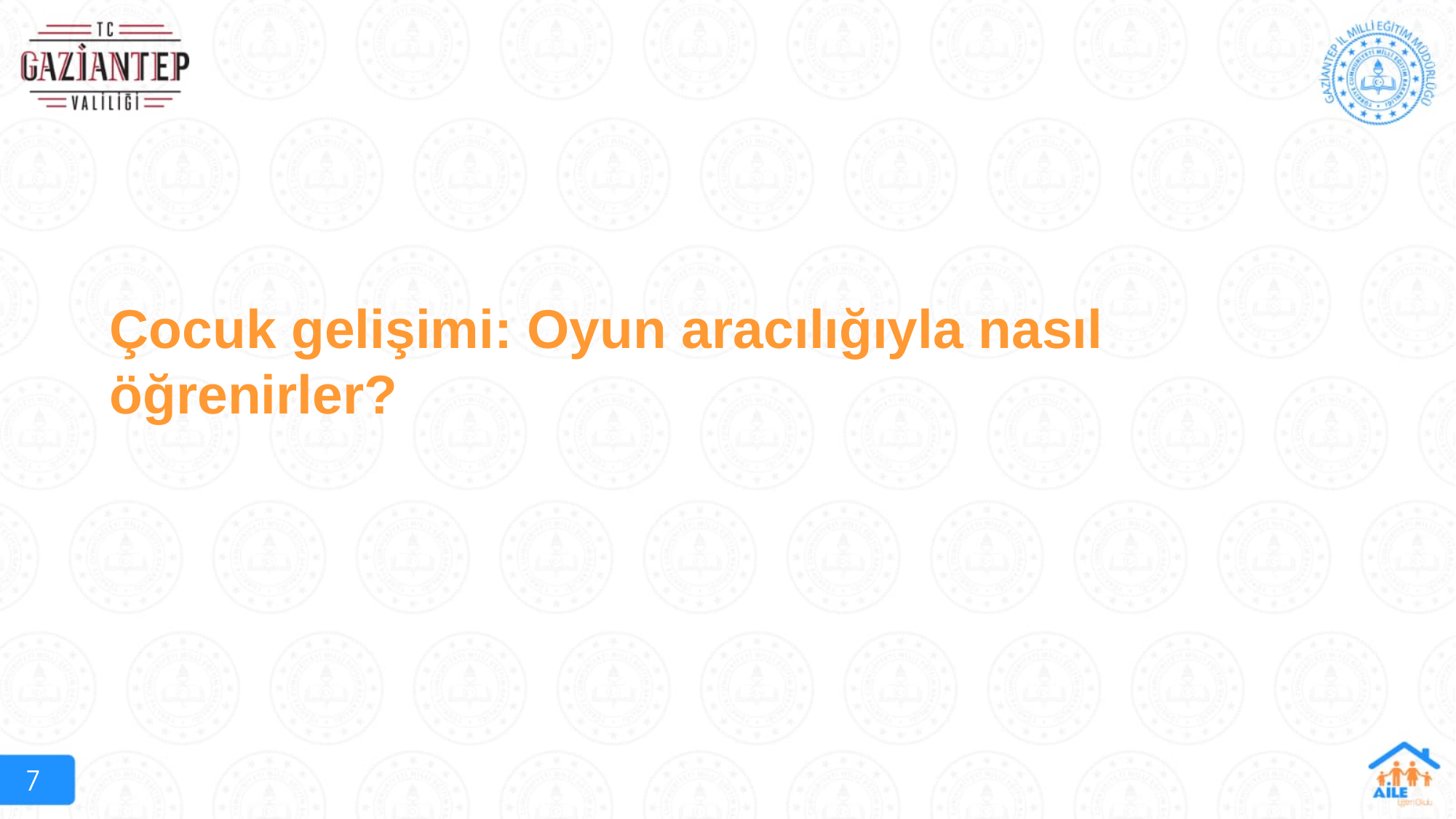

Çocuk gelişimi: Oyun aracılığıyla nasıl öğrenirler?
7